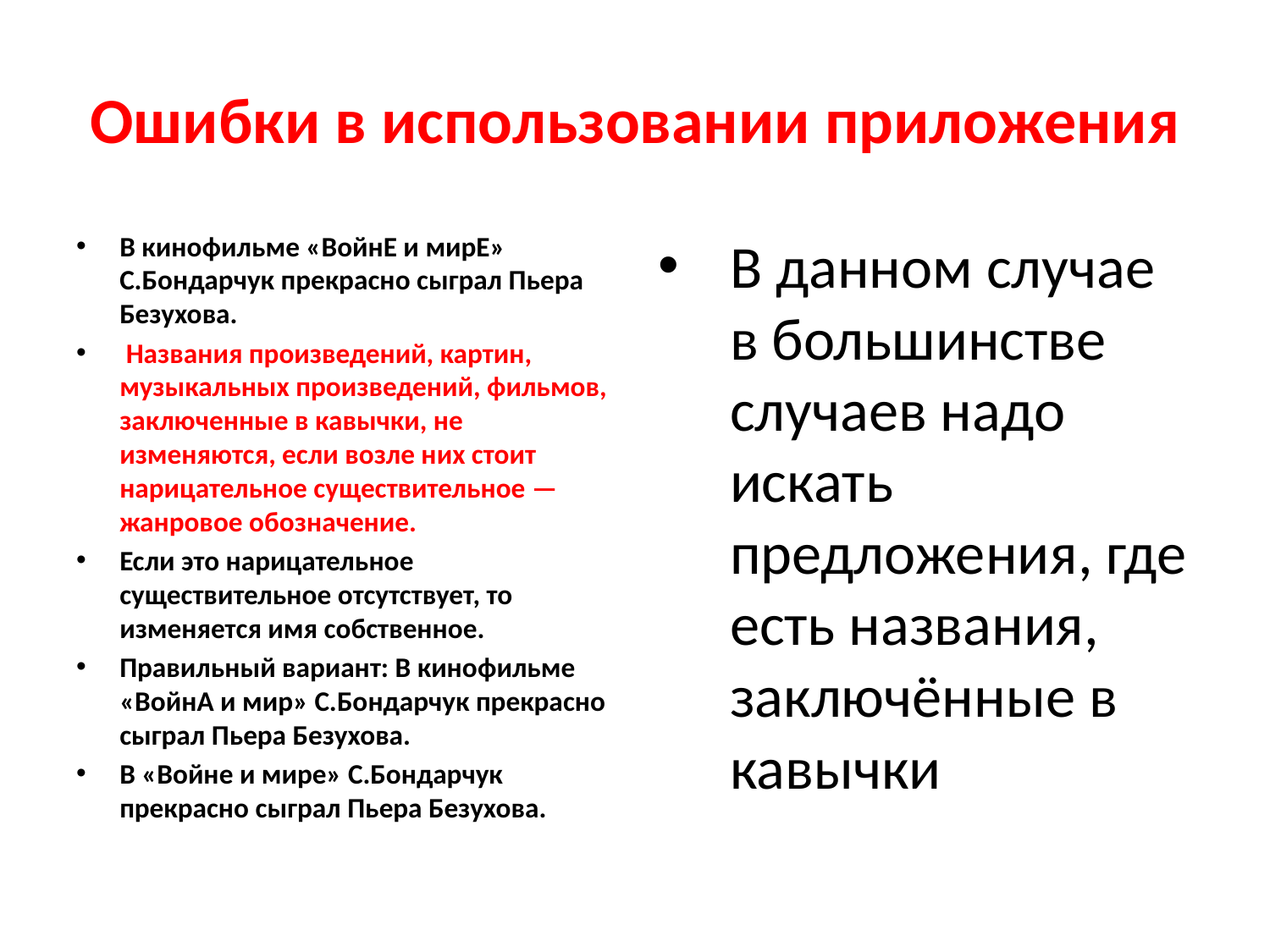

# Ошибки в использовании приложения
В кинофильме «ВойнЕ и мирЕ» С.Бондарчук прекрасно сыграл Пьера Безухова.
 Названия произведений, картин, музыкальных произведений, фильмов, заключенные в кавычки, не изменяются, если возле них стоит нарицательное существительное — жанровое обозначение.
Если это нарицательное существительное отсутствует, то изменяется имя собственное.
Правильный вариант: В кинофильме «ВойнА и мир» С.Бондарчук прекрасно сыграл Пьера Безухова.
В «Войне и мире» С.Бондарчук прекрасно сыграл Пьера Безухова.

В данном случае в большинстве случаев надо искать предложения, где есть названия, заключённые в кавычки